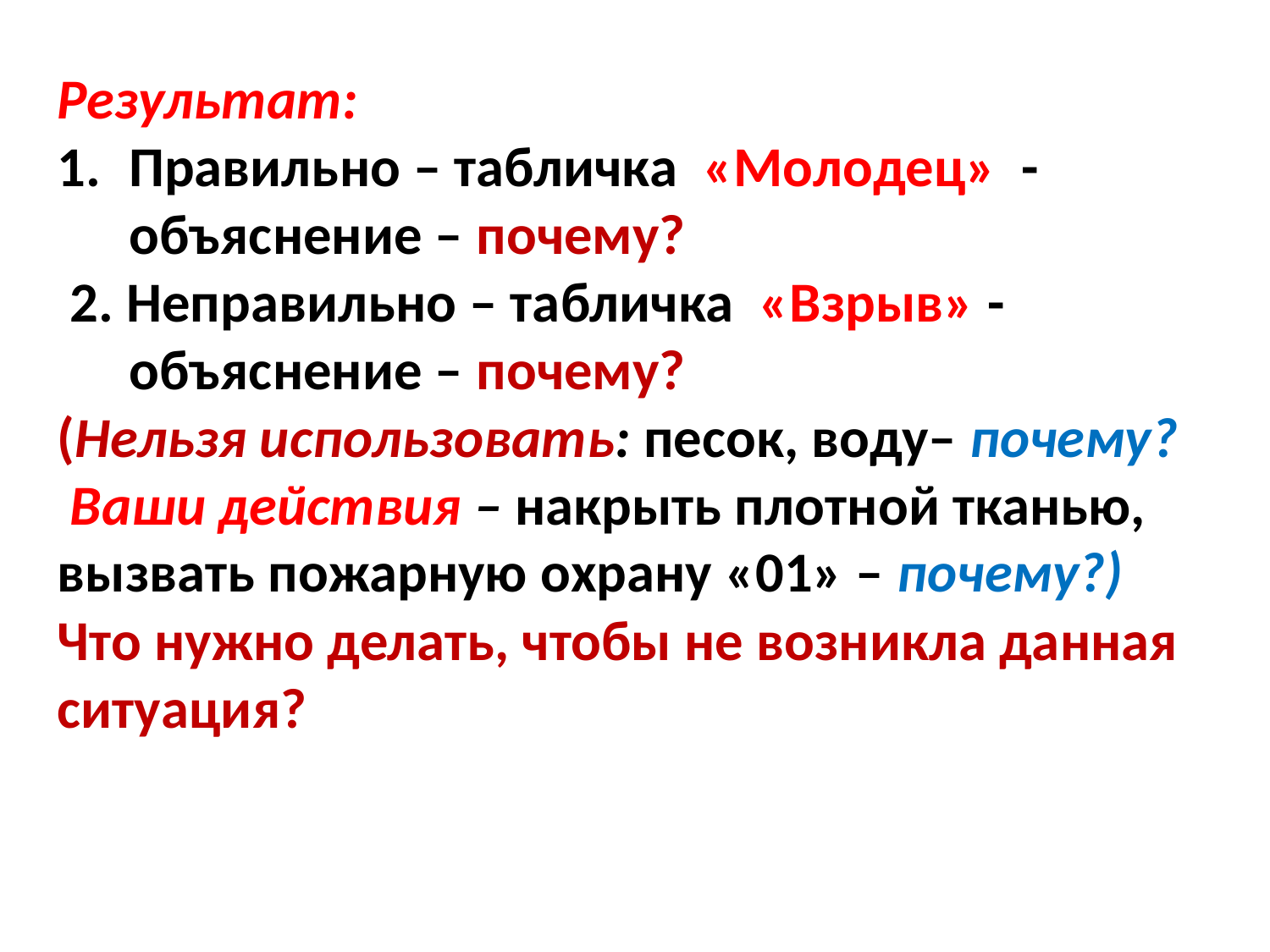

Результат:
Правильно – табличка  «Молодец»  - объяснение – почему?
 2. Неправильно – табличка  «Взрыв» - объяснение – почему?
(Нельзя использовать: песок, воду– почему?
 Ваши действия – накрыть плотной тканью, вызвать пожарную охрану «01» – почему?)
Что нужно делать, чтобы не возникла данная ситуация?